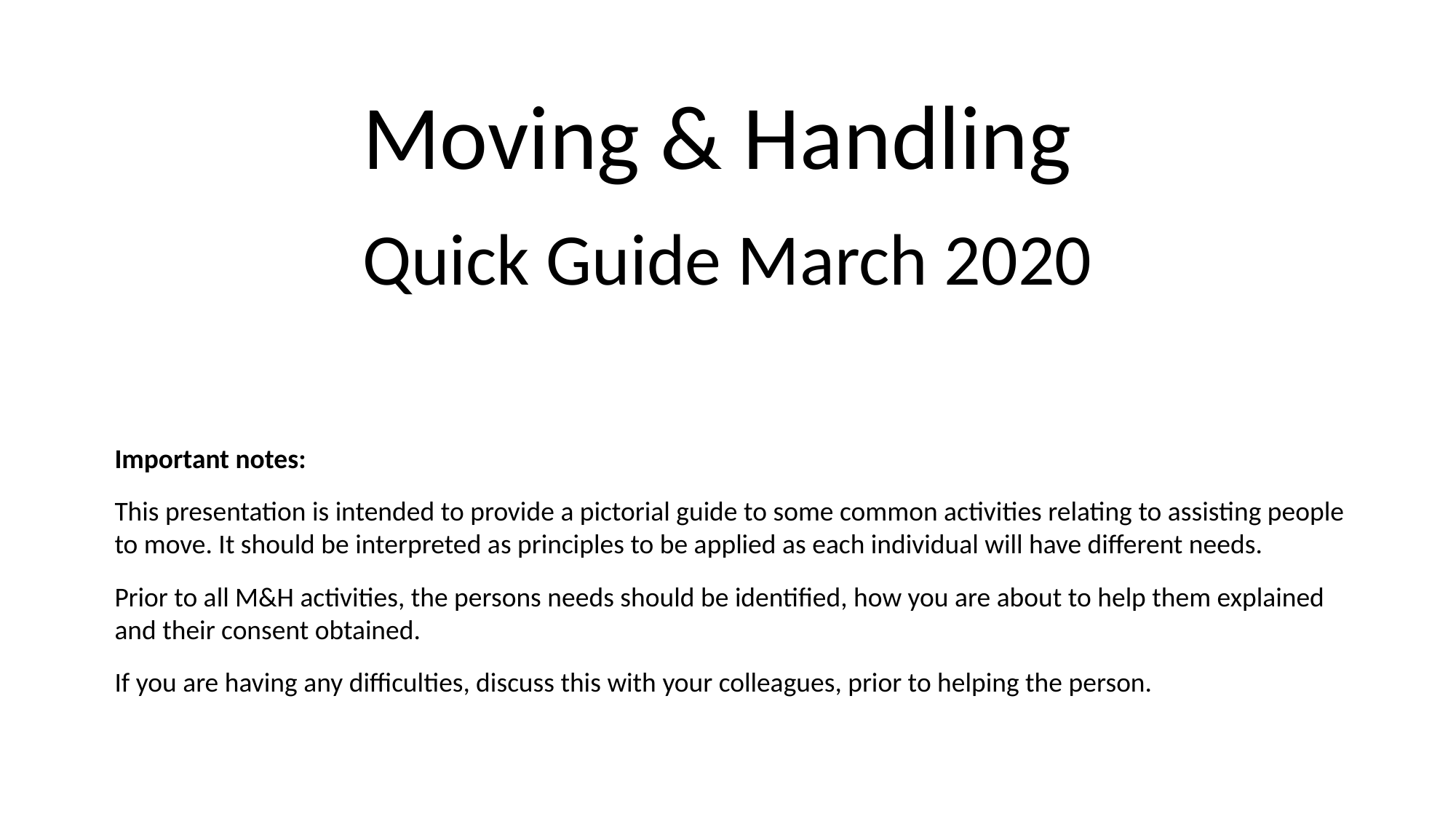

# Moving & Handling Quick Guide March 2020
Important notes:

This presentation is intended to provide a pictorial guide to some common activities relating to assisting people to move. It should be interpreted as principles to be applied as each individual will have different needs.

Prior to all M&H activities, the persons needs should be identified, how you are about to help them explained and their consent obtained.

If you are having any difficulties, discuss this with your colleagues, prior to helping the person.